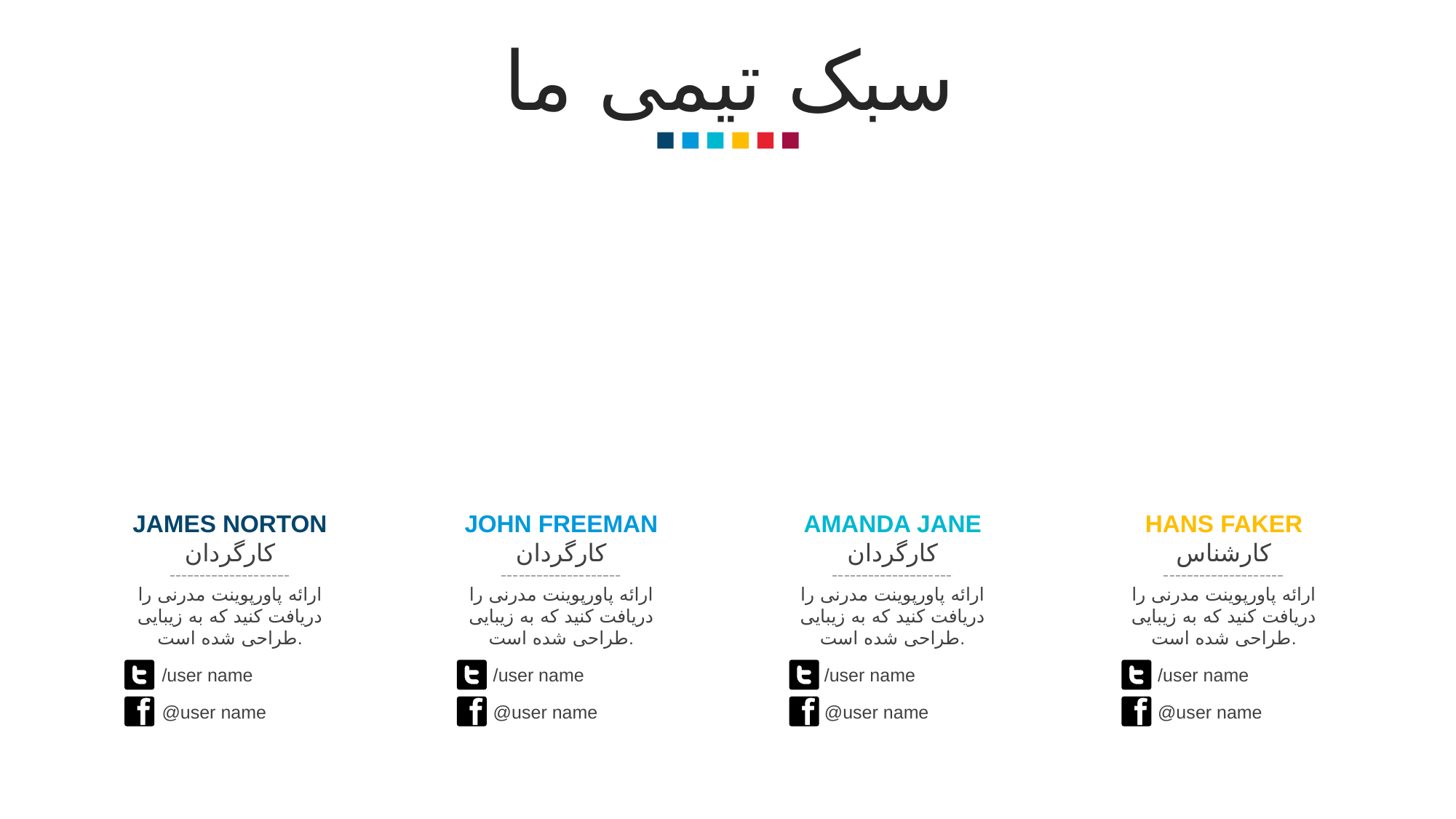

سبک تیمی ما

JAMES NORTON
کارگردان
ارائه پاورپوینت مدرنی را دریافت کنید که به زیبایی طراحی شده است.

/user name

@user name
JOHN FREEMAN
کارگردان
ارائه پاورپوینت مدرنی را دریافت کنید که به زیبایی طراحی شده است.

/user name

@user name
AMANDA JANE
کارگردان
ارائه پاورپوینت مدرنی را دریافت کنید که به زیبایی طراحی شده است.

/user name

@user name
HANS FAKER
کارشناس
ارائه پاورپوینت مدرنی را دریافت کنید که به زیبایی طراحی شده است.

/user name

@user name